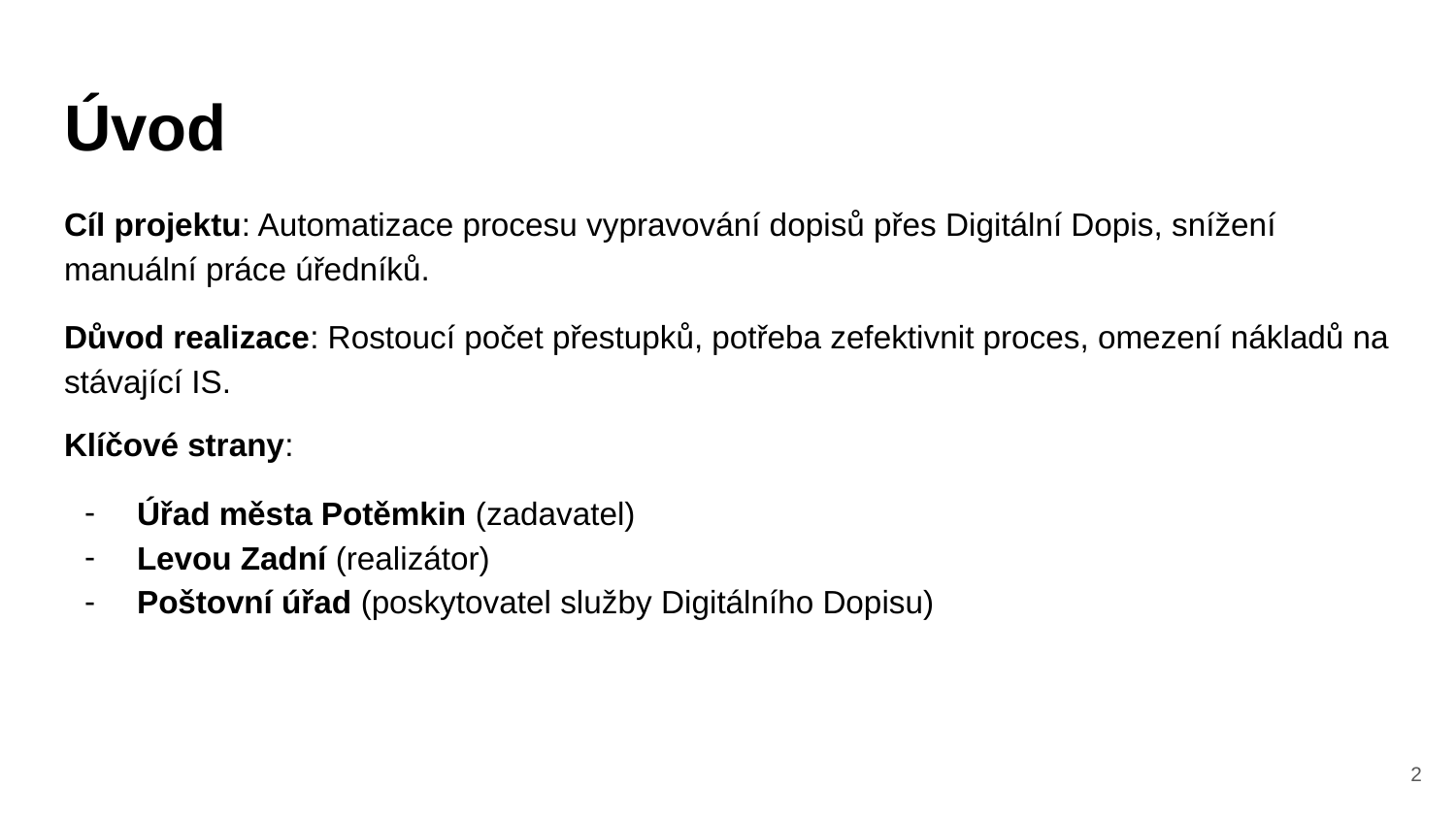

# Úvod
Cíl projektu: Automatizace procesu vypravování dopisů přes Digitální Dopis, snížení manuální práce úředníků.
Důvod realizace: Rostoucí počet přestupků, potřeba zefektivnit proces, omezení nákladů na stávající IS.
Klíčové strany:
Úřad města Potěmkin (zadavatel)
Levou Zadní (realizátor)
Poštovní úřad (poskytovatel služby Digitálního Dopisu)

2